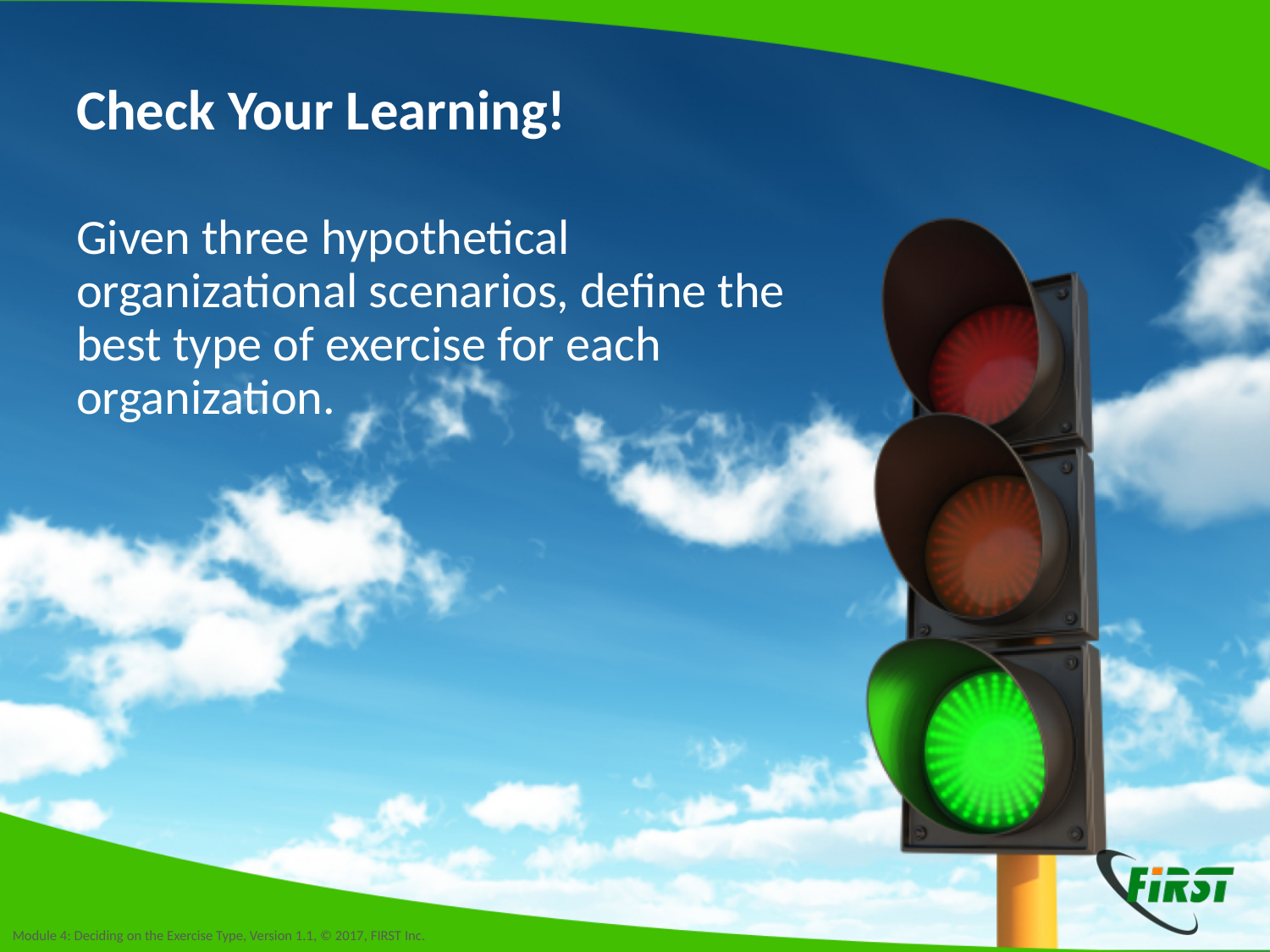

# Check Your Learning!
Given three hypothetical organizational scenarios, define the best type of exercise for each organization.